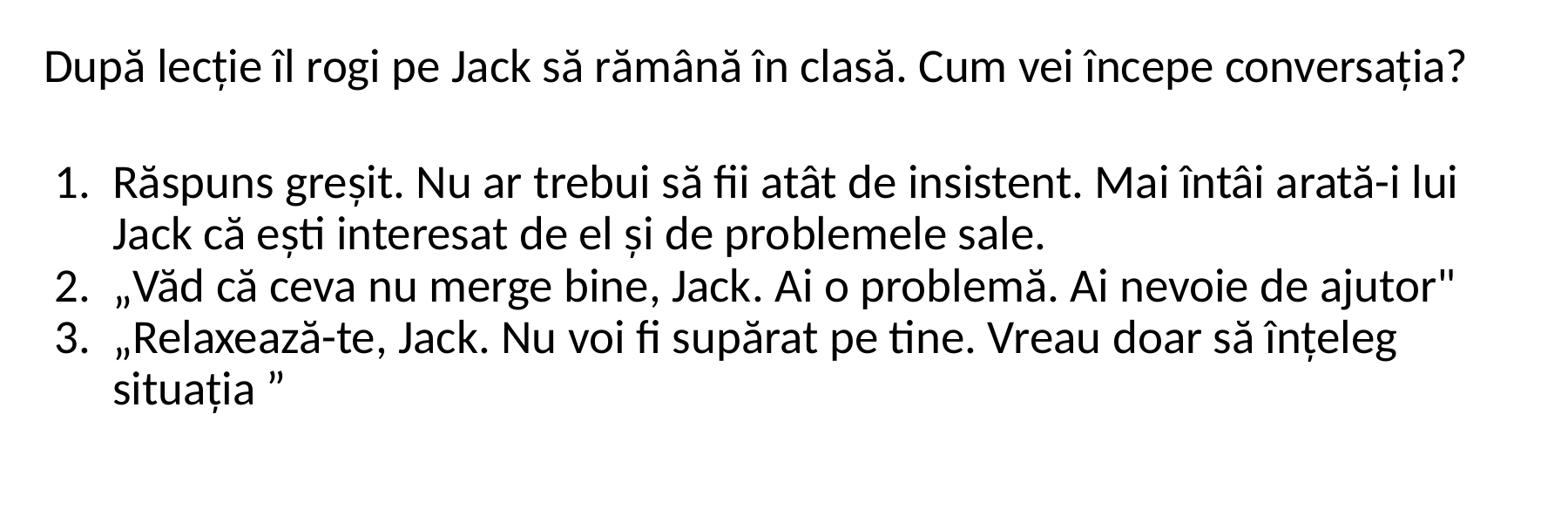

După lecție îl rogi pe Jack să rămână în clasă. Cum vei începe conversația?

Răspuns greșit. Nu ar trebui să fii atât de insistent. Mai întâi arată-i lui Jack că ești interesat de el și de problemele sale.
„Văd că ceva nu merge bine, Jack. Ai o problemă. Ai nevoie de ajutor"
„Relaxează-te, Jack. Nu voi fi supărat pe tine. Vreau doar să înțeleg situația ”